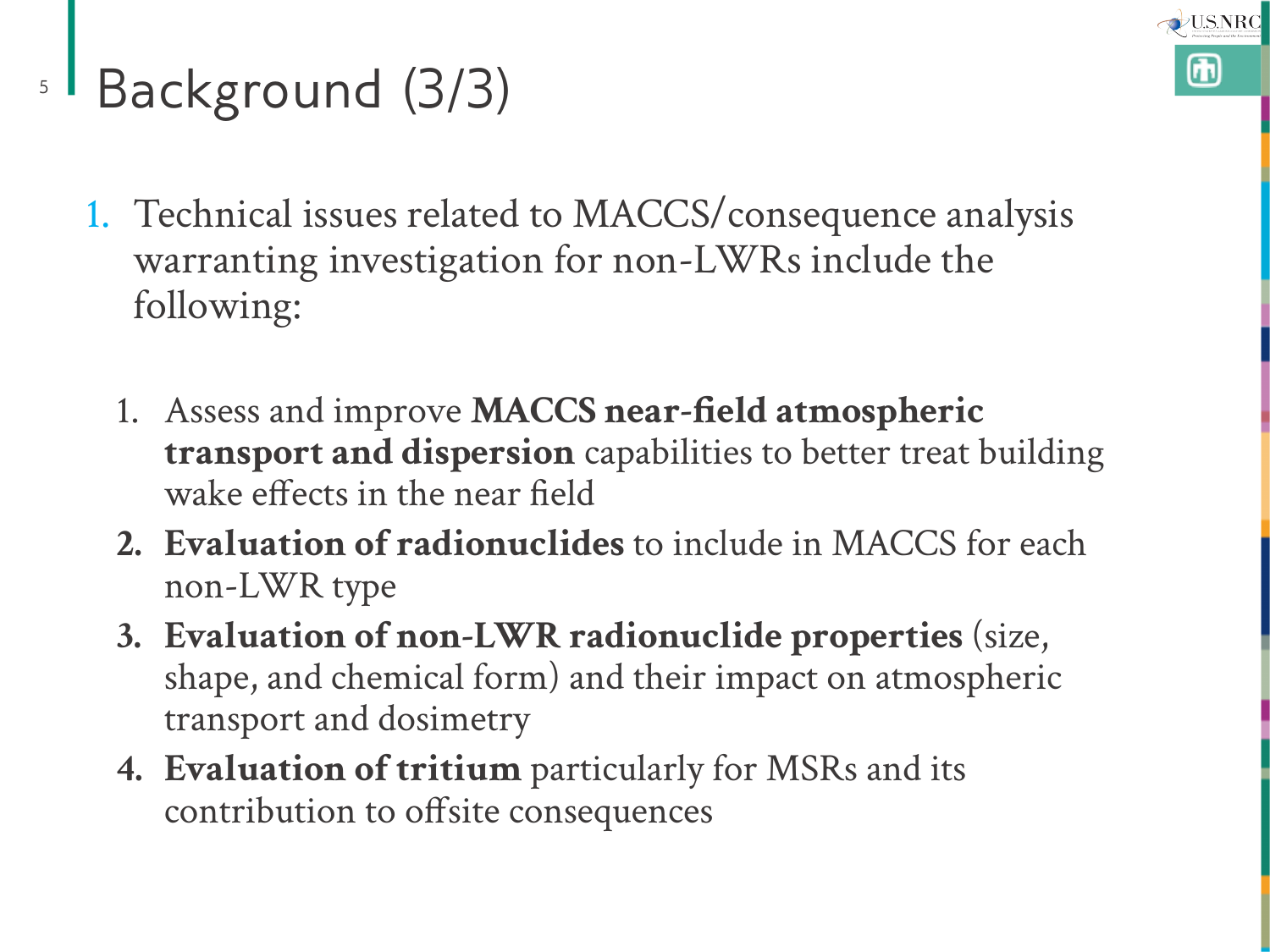

# Background (3/3)
5
Technical issues related to MACCS/consequence analysis warranting investigation for non-LWRs include the following:

Assess and improve MACCS near-field atmospheric transport and dispersion capabilities to better treat building wake effects in the near field
Evaluation of radionuclides to include in MACCS for each non-LWR type
Evaluation of non-LWR radionuclide properties (size, shape, and chemical form) and their impact on atmospheric transport and dosimetry
Evaluation of tritium particularly for MSRs and its contribution to offsite consequences